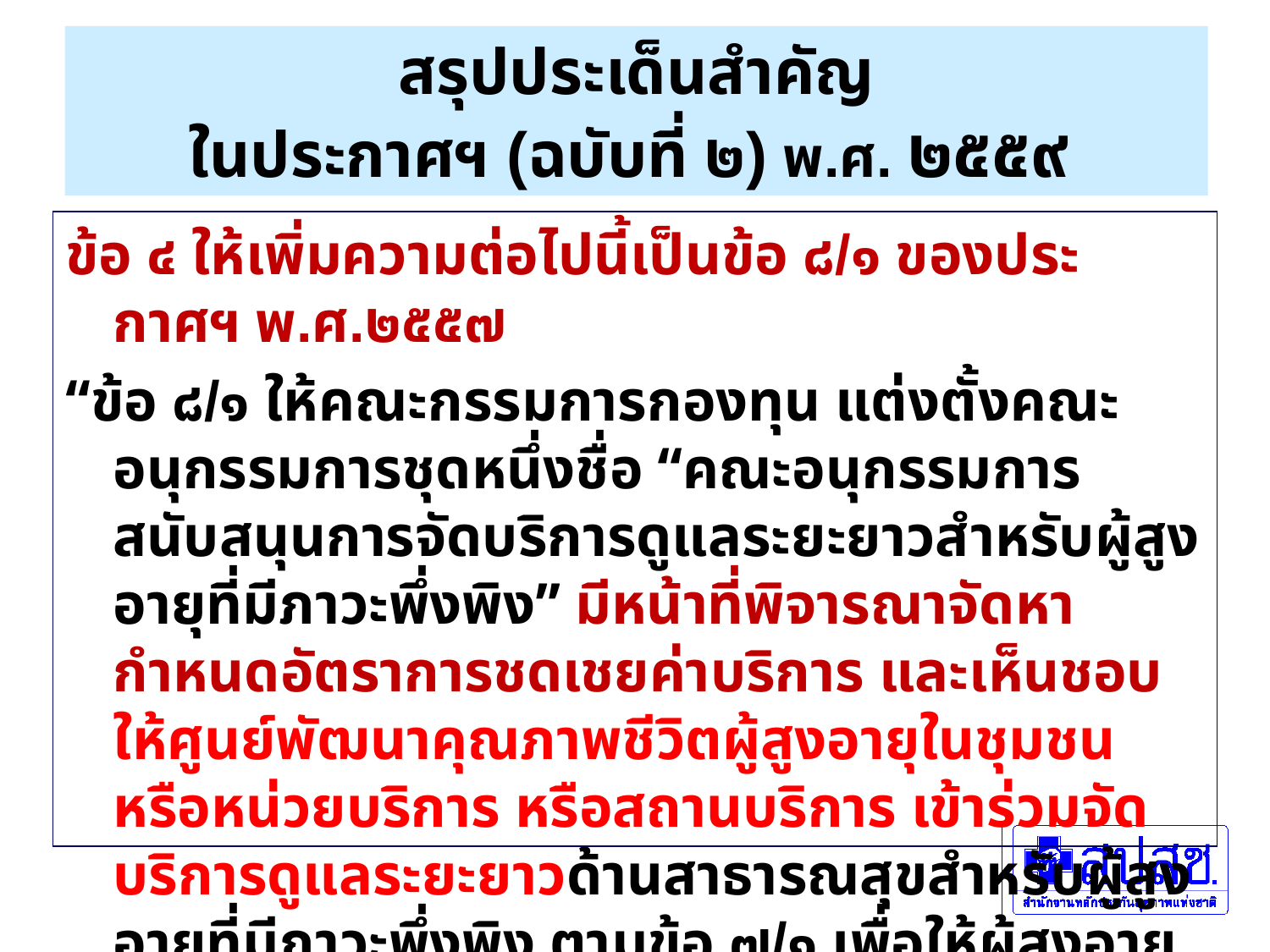

# สรุปประเด็นสำคัญ ในประกาศฯ (ฉบับที่ ๒) พ.ศ. ๒๕๕๙
ข้อ ๔ ให้เพิ่มความต่อไปนี้เป็นข้อ ๘/๑ ของประกาศฯ พ.ศ.๒๕๕๗
“ข้อ ๘/๑ ให้คณะกรรมการกองทุน แต่งตั้งคณะอนุกรรมการชุดหนึ่งชื่อ “คณะอนุกรรมการสนับสนุนการจัดบริการดูแลระยะยาวสำหรับผู้สูงอายุที่มีภาวะพึ่งพิง” มีหน้าที่พิจารณาจัดหา กำหนดอัตราการชดเชยค่าบริการ และเห็นชอบให้ศูนย์พัฒนาคุณภาพชีวิตผู้สูงอายุในชุมชน หรือหน่วยบริการ หรือสถานบริการ เข้าร่วมจัดบริการดูแลระยะยาวด้านสาธารณสุขสำหรับผู้สูงอายุที่มีภาวะพึ่งพิง ตามข้อ ๗/๑ เพื่อให้ผู้สูงอายุที่มีภาวะพึ่งพิง ได้รับบริการตามชุดสิทธิประโยชน์และอัตราที่กำหนด   ในเอกสารแนบท้าย โดยให้มีองค์ประกอบอย่างน้อย ดังต่อไปนี้